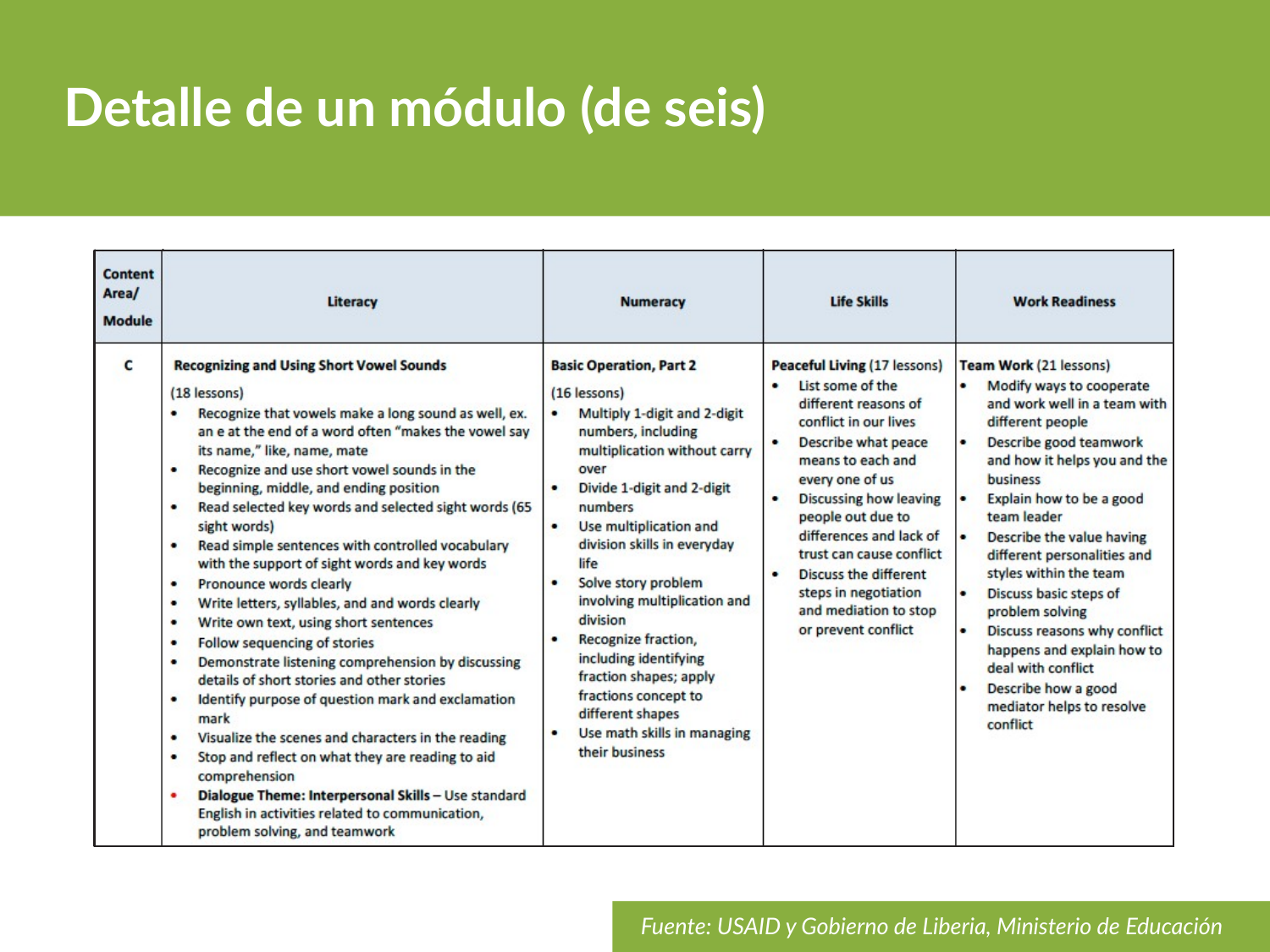

# Detalle de un módulo (de seis)

Fuente: USAID y Gobierno de Liberia, Ministerio de Educación